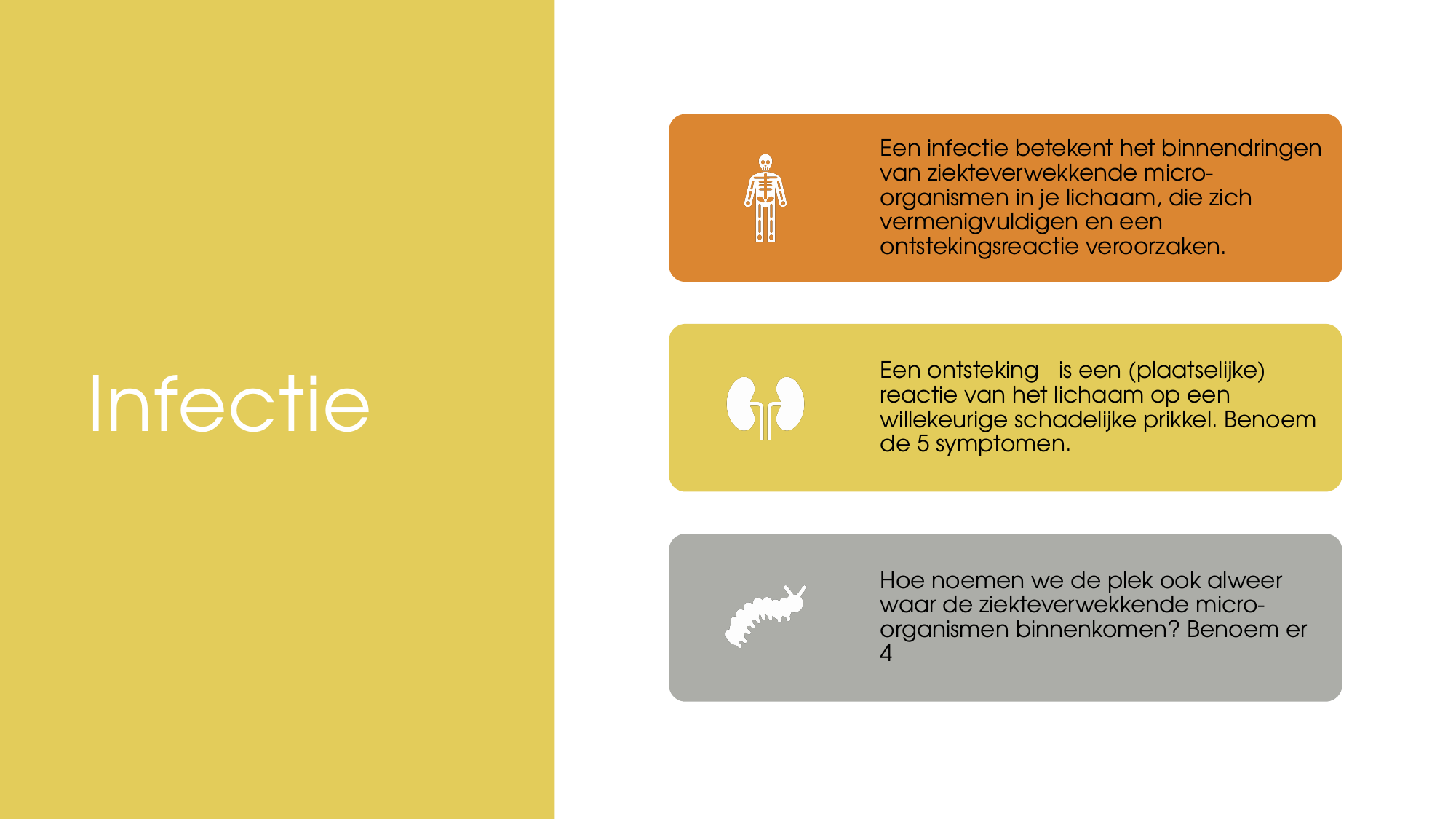

# Infectie
Een infectie betekent het binnendringen van ziekteverwekkende micro-organismen in je lichaam, die zich vermenigvuldigen en een ontstekingsreactie veroorzaken.
Een ontsteking   is een (plaatselijke) reactie van het lichaam op een willekeurige schadelijke prikkel. Benoem de 5 symptomen.
Hoe noemen we de plek ook alweer waar de ziekteverwekkende micro-organismen binnenkomen? Benoem er 4